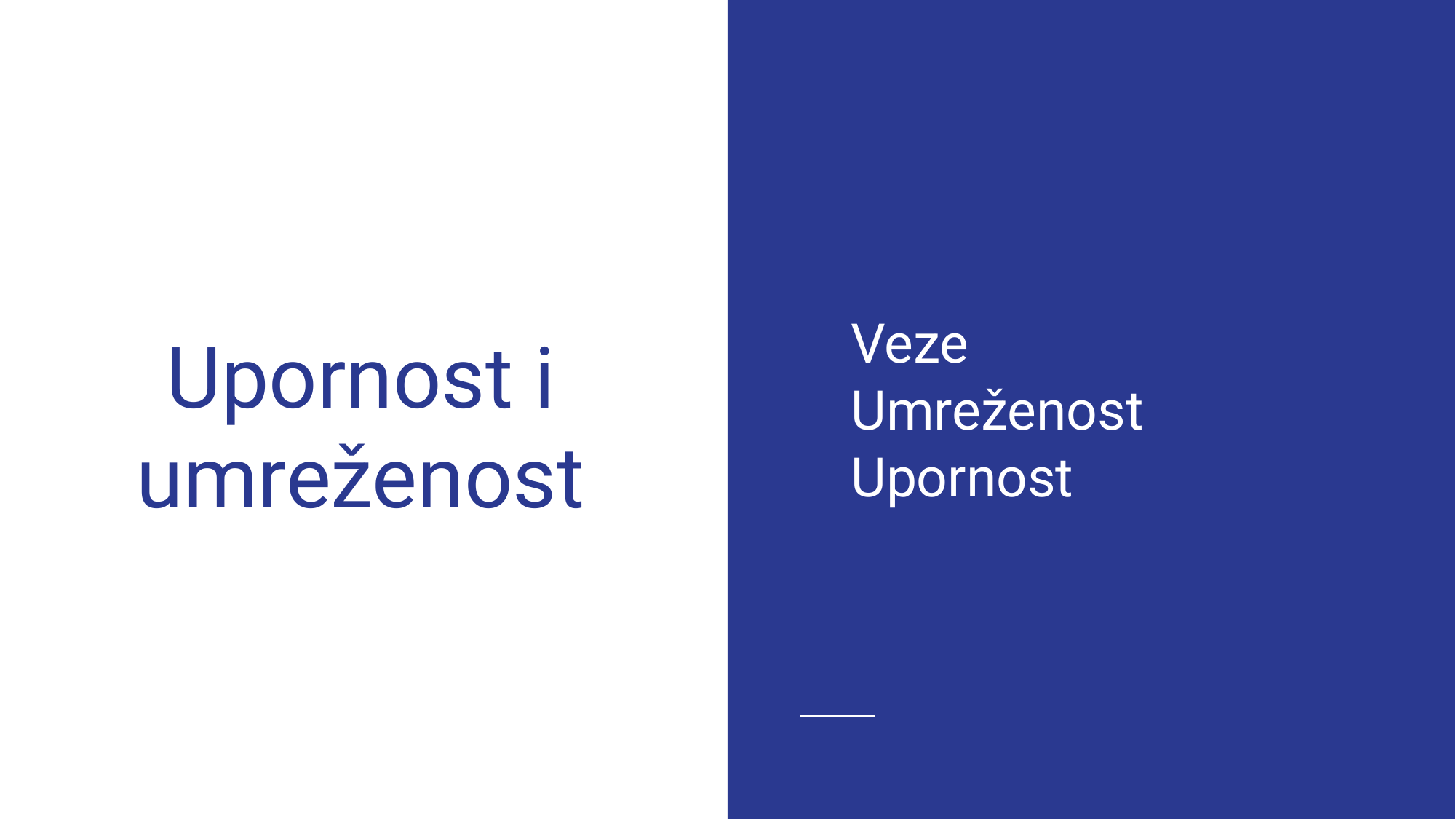

Veze
    Umreženost
    Upornost
# Upornost i umreženost